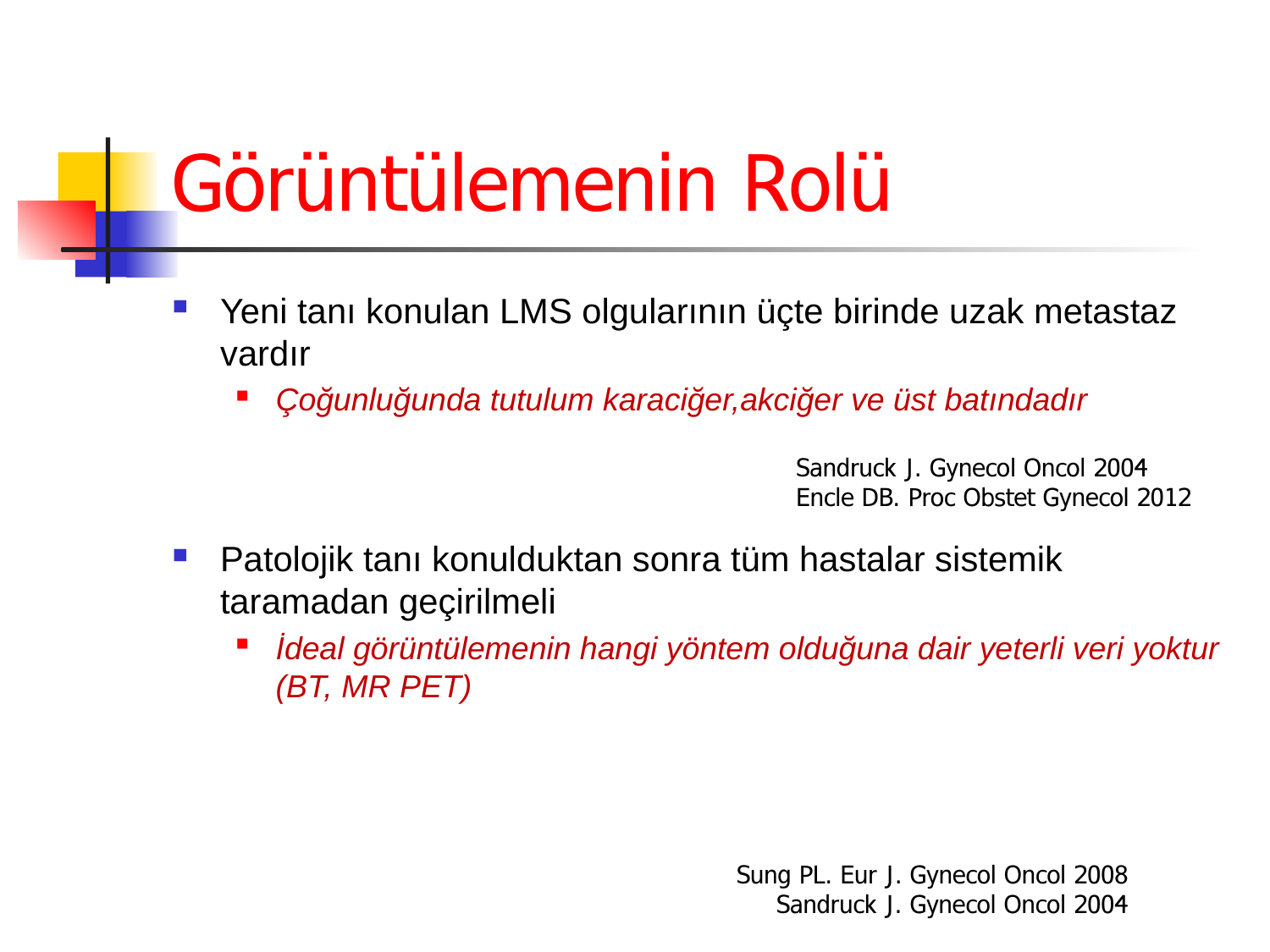

# Görüntülemenin Rolü
Yeni tanı konulan LMS olgularının üçte birinde uzak metastaz vardır
Çoğunluğunda tutulum karaciğer,akciğer ve üst batındadır

Patolojik tanı konulduktan sonra tüm hastalar sistemik taramadan geçirilmeli
İdeal görüntülemenin hangi yöntem olduğuna dair yeterli veri yoktur (BT, MR PET)
Sandruck J. Gynecol Oncol 2004
Encle DB. Proc Obstet Gynecol 2012
Sung PL. Eur J. Gynecol Oncol 2008
Sandruck J. Gynecol Oncol 2004